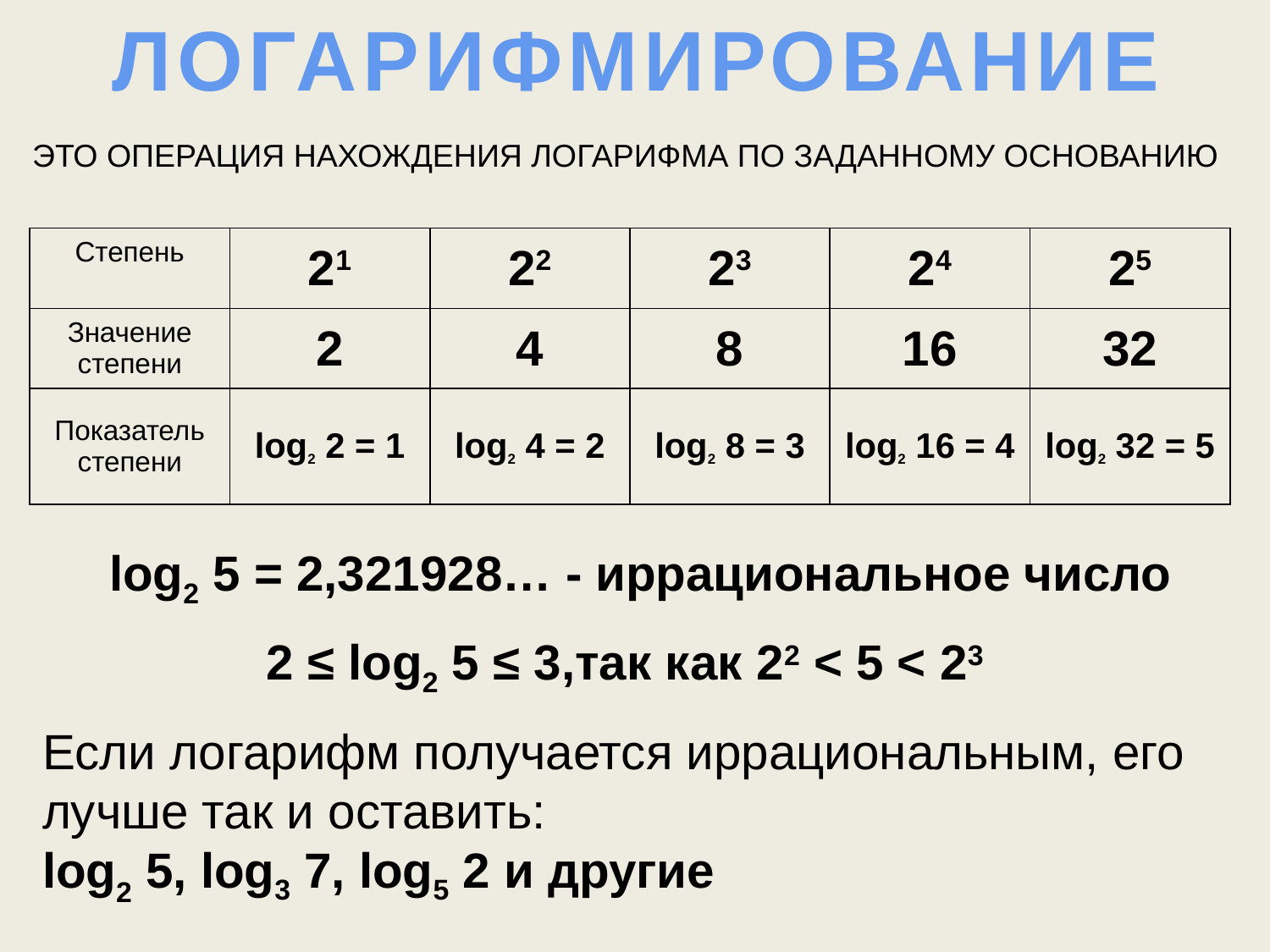

ЛОГАРИФМИРОВАНИЕ
ЭТО ОПЕРАЦИЯ НАХОЖДЕНИЯ ЛОГАРИФМА ПО ЗАДАННОМУ ОСНОВАНИЮ
| Степень | 21 | 22 | 23 | 24 | 25 |
| --- | --- | --- | --- | --- | --- |
| Значение степени | 2 | 4 | 8 | 16 | 32 |
| Показатель степени | log2 2 = 1 | log2 4 = 2 | log2 8 = 3 | log2 16 = 4 | log2 32 = 5 |
log2 5 = 2,321928… - иррациональное число

2 ≤ log2 5 ≤ 3,так как 22 < 5 < 23
Если логарифм получается иррациональным, его лучше так и оставить:
log2 5, log3 7, log5 2 и другие